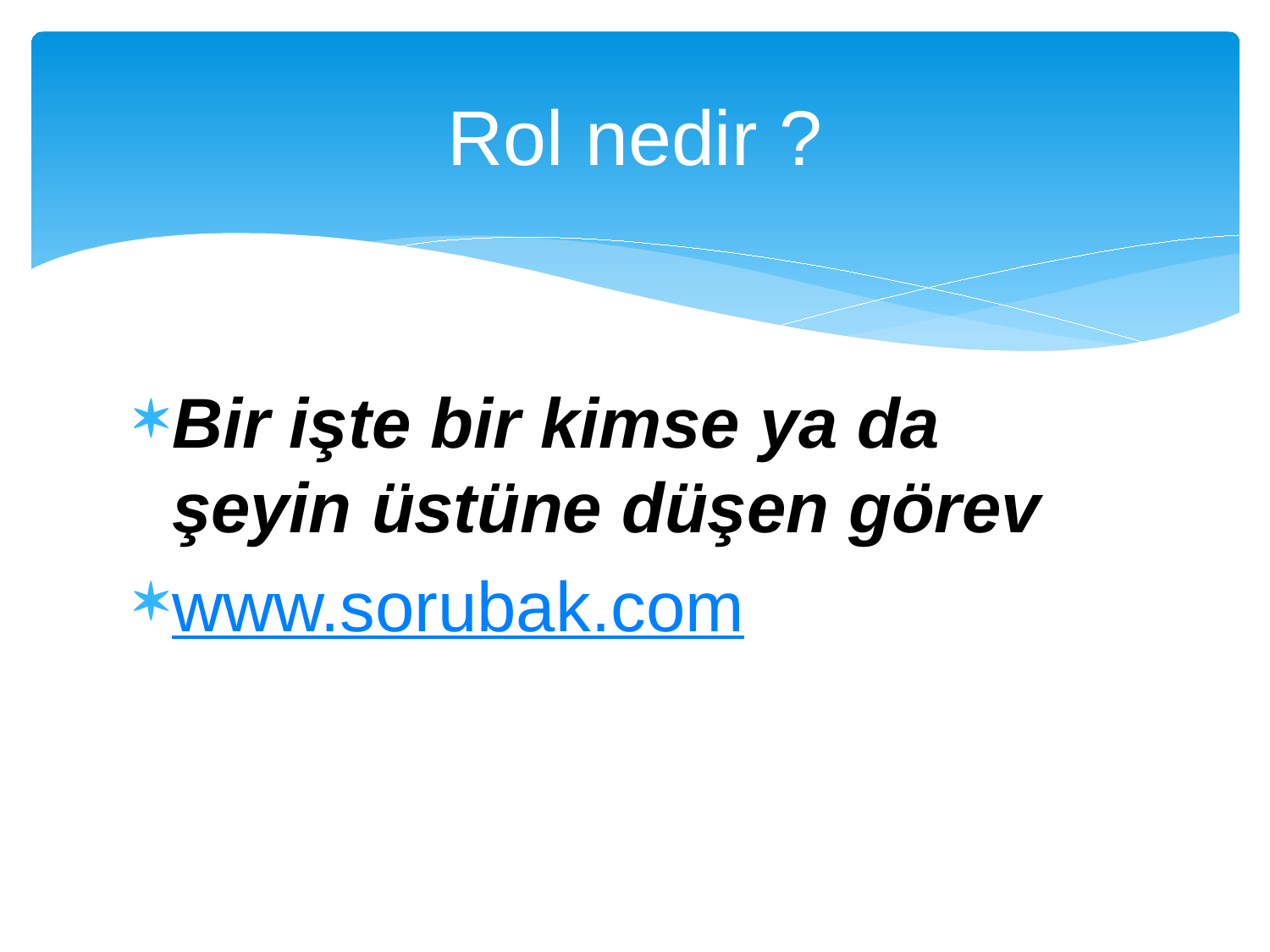

# Rol nedir ?
Bir işte bir kimse ya da şeyin üstüne düşen görev
www.sorubak.com